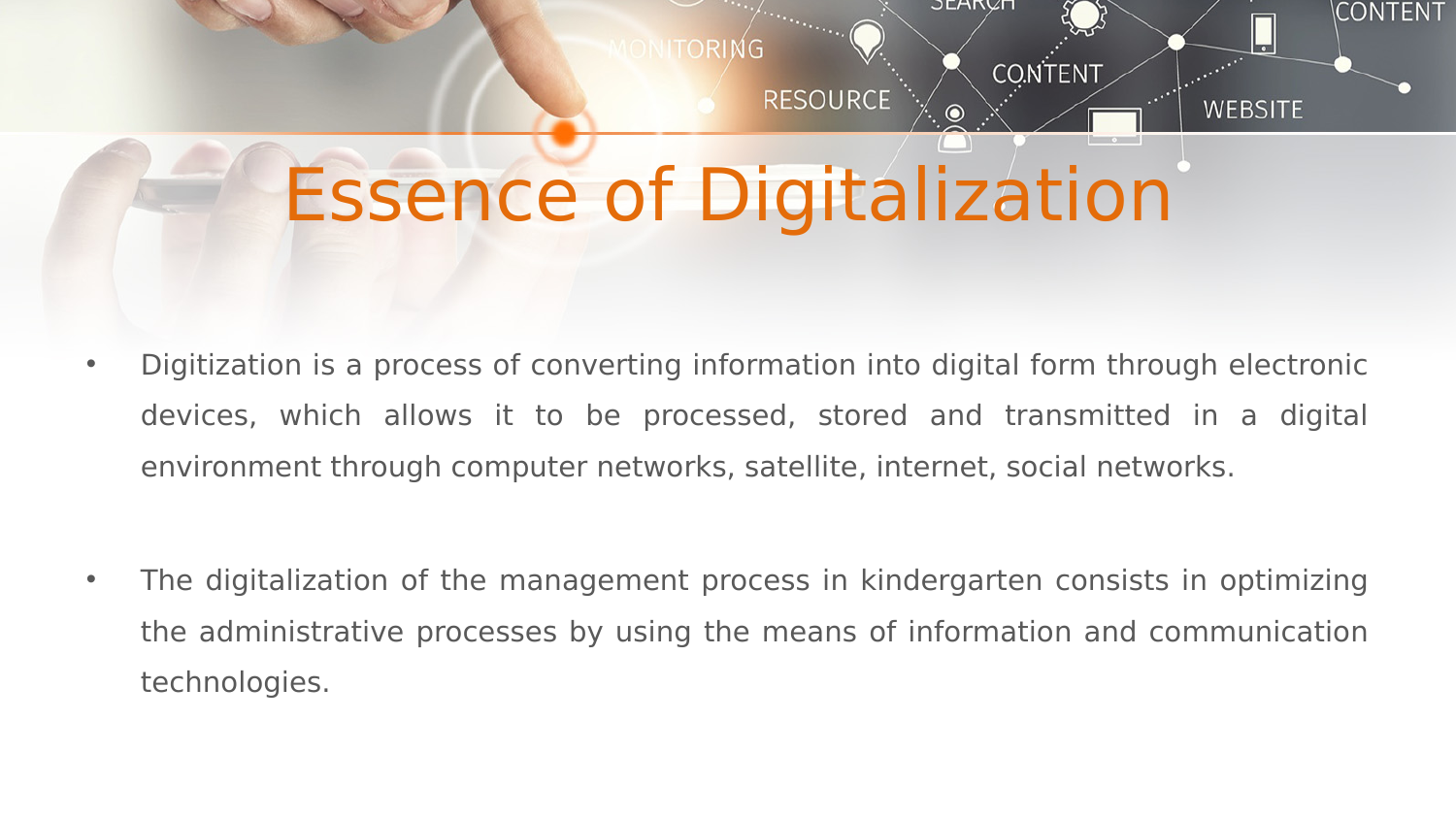

# Essence of Digitalization
Digitization is a process of converting information into digital form through electronic devices, which allows it to be processed, stored and transmitted in a digital environment through computer networks, satellite, internet, social networks.

The digitalization of the management process in kindergarten consists in optimizing the administrative processes by using the means of information and communication technologies.